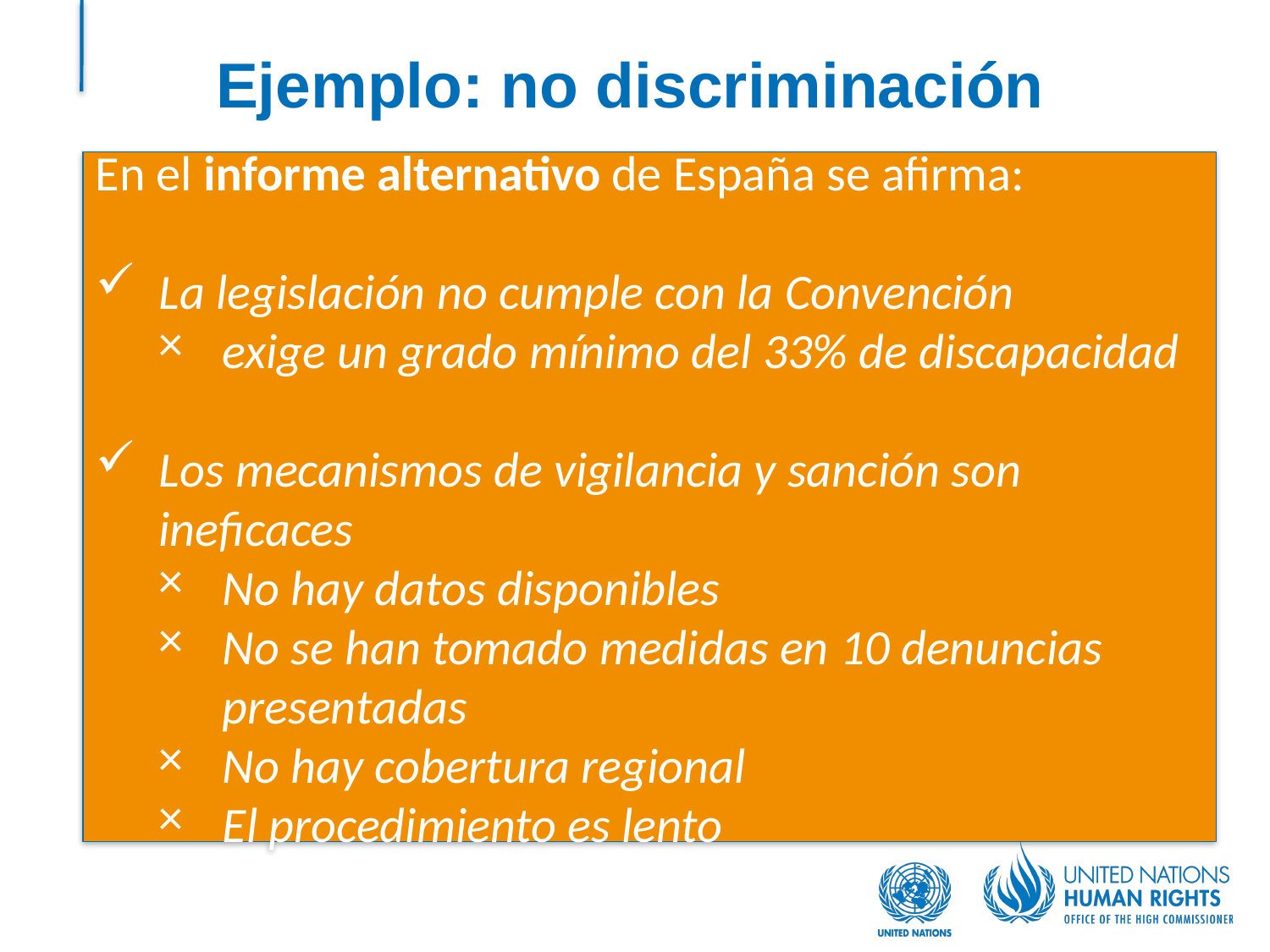

# Ejemplo: no discriminación

En el informe alternativo de España se afirma:

La legislación no cumple con la Convención
exige un grado mínimo del 33% de discapacidad

Los mecanismos de vigilancia y sanción son ineficaces
No hay datos disponibles
No se han tomado medidas en 10 denuncias presentadas
No hay cobertura regional
El procedimiento es lento